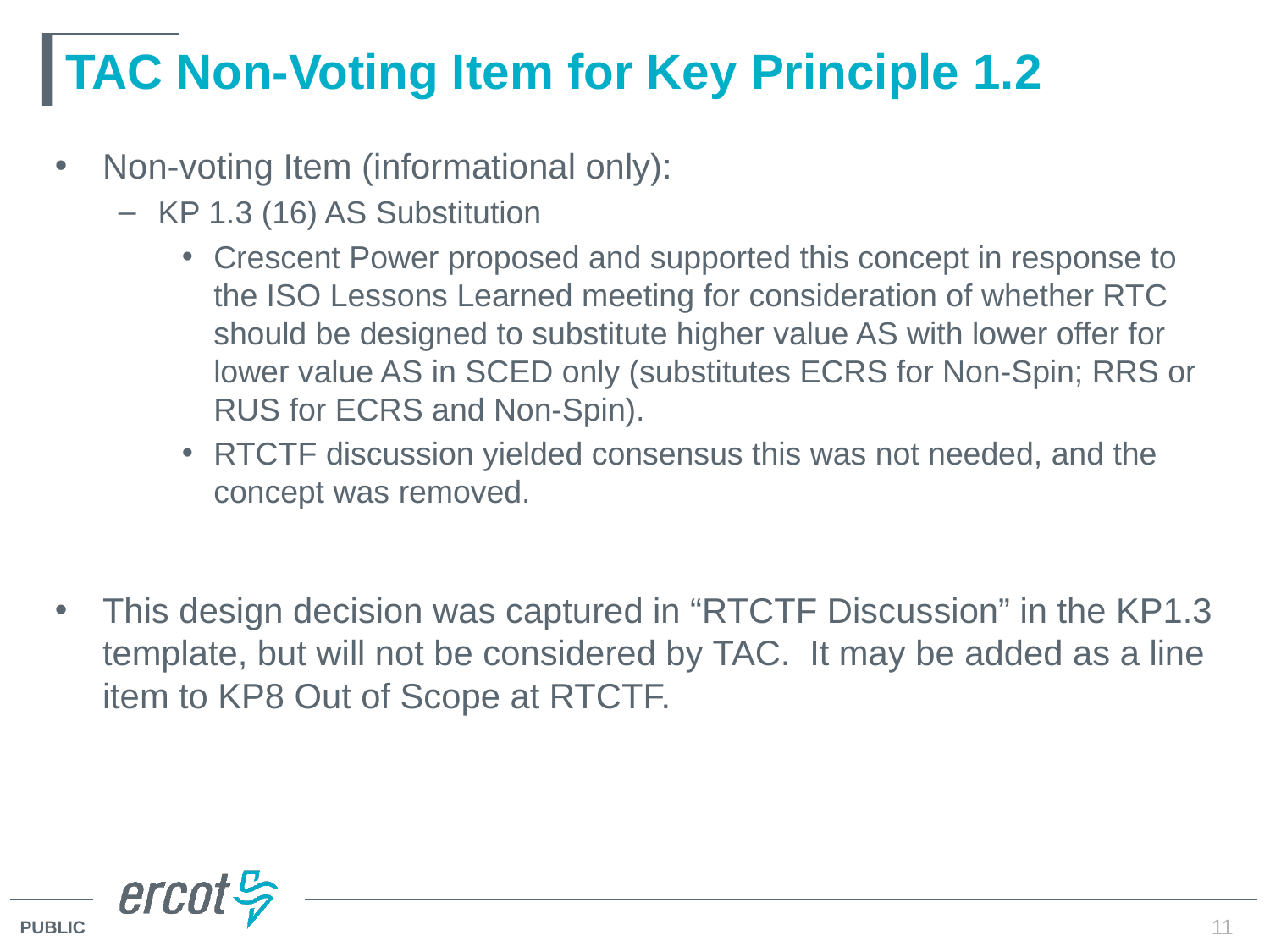

# TAC Non-Voting Item for Key Principle 1.2
Non-voting Item (informational only):
KP 1.3 (16) AS Substitution
Crescent Power proposed and supported this concept in response to the ISO Lessons Learned meeting for consideration of whether RTC should be designed to substitute higher value AS with lower offer for lower value AS in SCED only (substitutes ECRS for Non-Spin; RRS or RUS for ECRS and Non-Spin).
RTCTF discussion yielded consensus this was not needed, and the concept was removed.

This design decision was captured in “RTCTF Discussion” in the KP1.3 template, but will not be considered by TAC.  It may be added as a line item to KP8 Out of Scope at RTCTF.
11